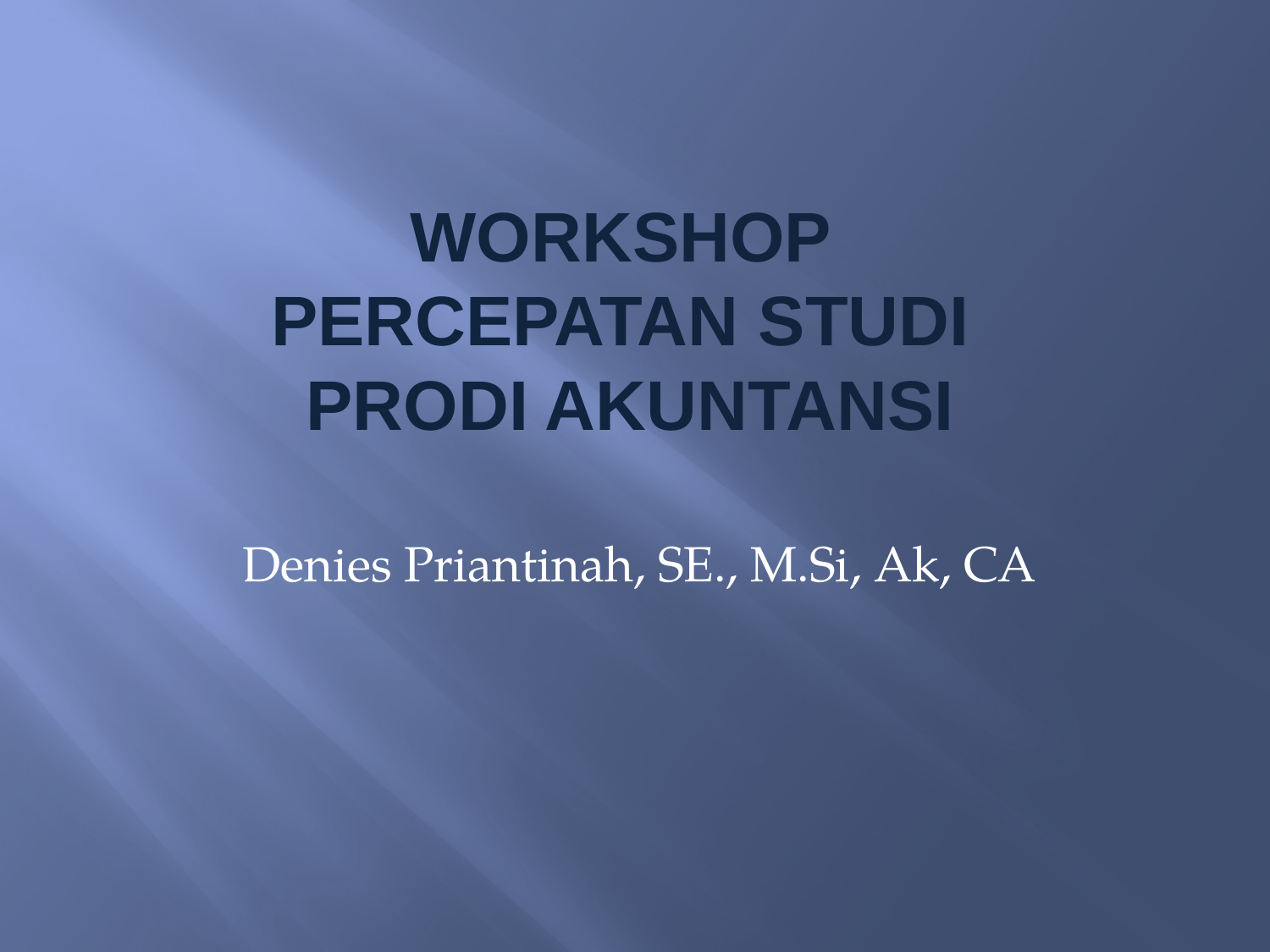

# Workshop Percepatan Studi Prodi Akuntansi
Denies Priantinah, SE., M.Si, Ak, CA